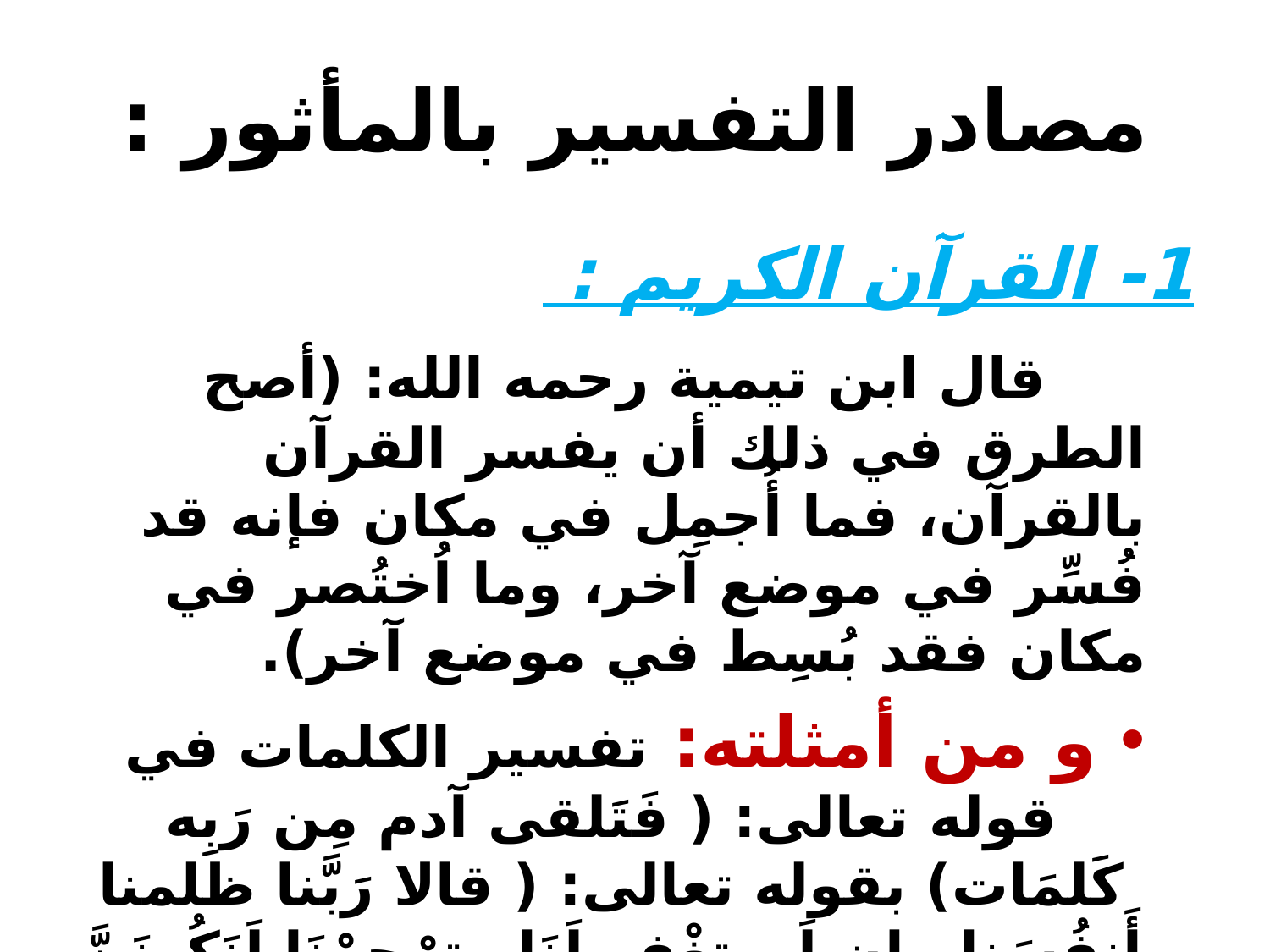

# مصادر التفسير بالمأثور :
1- القرآن الكريم :
      قال ابن تيمية رحمه الله: (أصح الطرق في ذلك أن يفسر القرآن بالقرآن، فما أُجمِل في مكان فإنه قد فُسِّر في موضع آخر، وما اُختُصر في مكان فقد بُسِط في موضع آخر).
و من أمثلته: تفسير الكلمات في قوله تعالى: ( فَتَلقى آدم مِن رَبِه كَلمَات) بقوله تعالى: ( قالا رَبَّنا ظلمنا أَنفُسَنا وإِن لَم تغْفِر لَنَا وترْحمْنَا لَنَكُونَنَّ مِن الخاسِرِين ) .